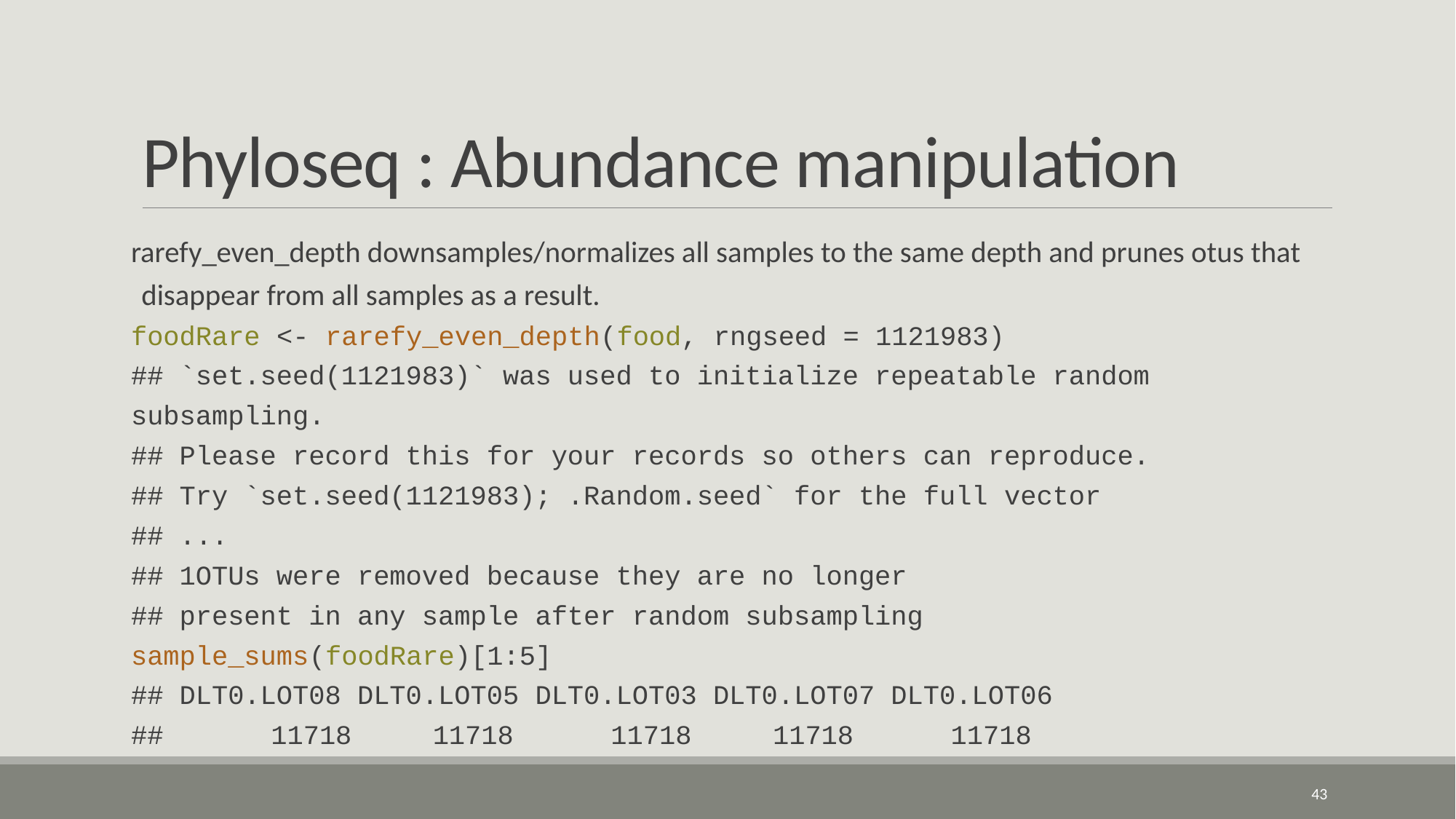

# Phyloseq : Abundance manipulation
rarefy_even_depth downsamples/normalizes all samples to the same depth and prunes otus that disappear from all samples as a result.
foodRare <- rarefy_even_depth(food, rngseed = 1121983)
## `set.seed(1121983)` was used to initialize repeatable random
subsampling.
## Please record this for your records so others can reproduce.
## Try `set.seed(1121983); .Random.seed` for the full vector
## ...
## 1OTUs were removed because they are no longer
## present in any sample after random subsampling
sample_sums(foodRare)[1:5]
## DLT0.LOT08 DLT0.LOT05 DLT0.LOT03 DLT0.LOT07 DLT0.LOT06
## 	  11718 	11718 	     11718 	   11718 	  11718
43